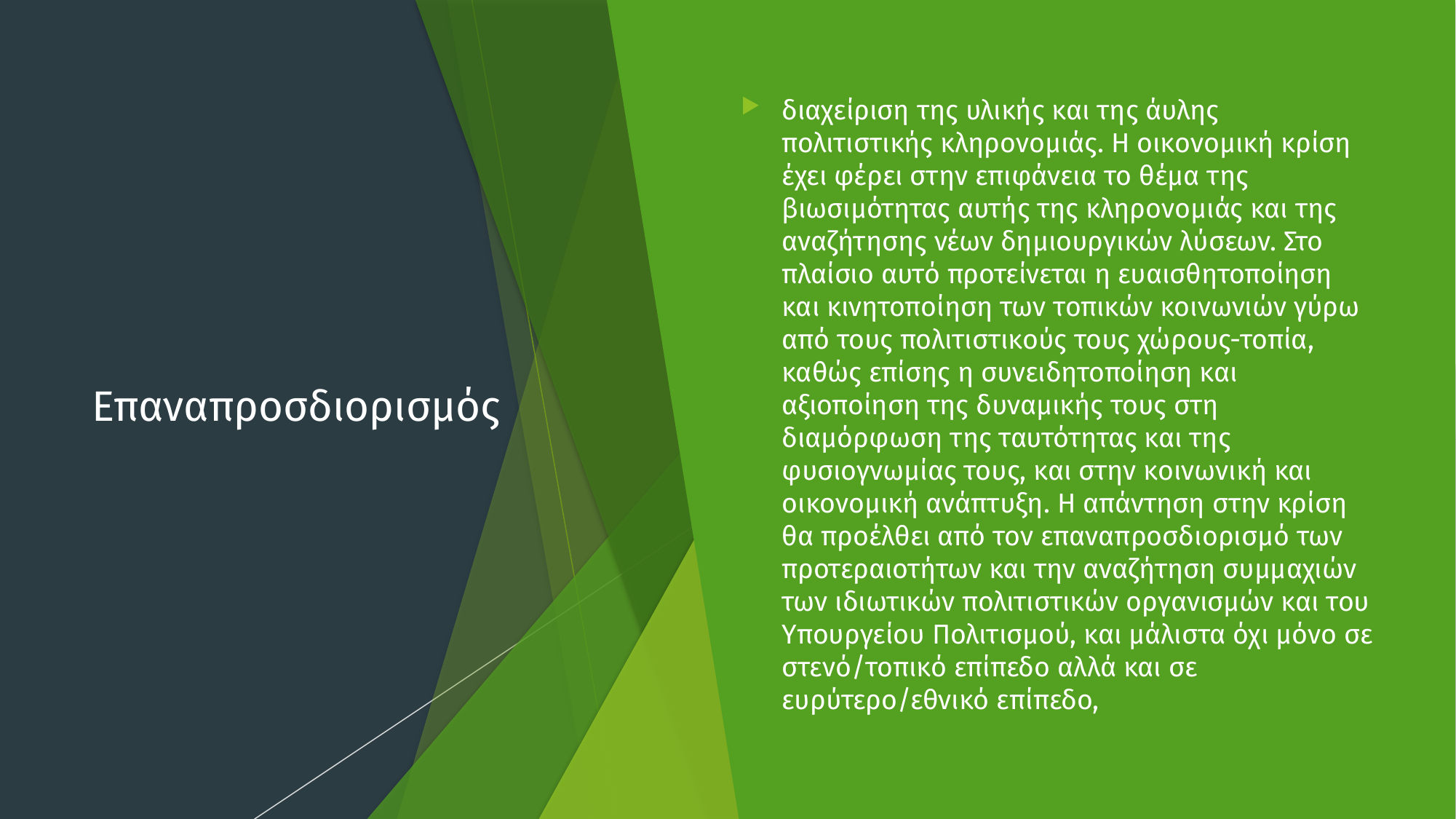

# Επαναπροσδιορισμός
διαχείριση της υλικής και της άυλης πολιτιστικής κληρονομιάς. Η οικονομική κρίση έχει φέρει στην επιφάνεια το θέμα της βιωσιμότητας αυτής της κληρονομιάς και της αναζήτησης νέων δημιουργικών λύσεων. Στο πλαίσιο αυτό προτείνεται η ευαισθητοποίηση και κινητοποίηση των τοπικών κοινωνιών γύρω από τους πολιτιστικούς τους χώρους-τοπία, καθώς επίσης η συνειδητοποίηση και αξιοποίηση της δυναμικής τους στη διαμόρφωση της ταυτότητας και της φυσιογνωμίας τους, και στην κοινωνική και οικονομική ανάπτυξη. Η απάντηση στην κρίση θα προέλθει από τον επαναπροσδιορισμό των προτεραιοτήτων και την αναζήτηση συμμαχιών των ιδιωτικών πολιτιστικών οργανισμών και του Υπουργείου Πολιτισμού, και μάλιστα όχι μόνο σε στενό/τοπικό επίπεδο αλλά και σε ευρύτερο/εθνικό επίπεδο,